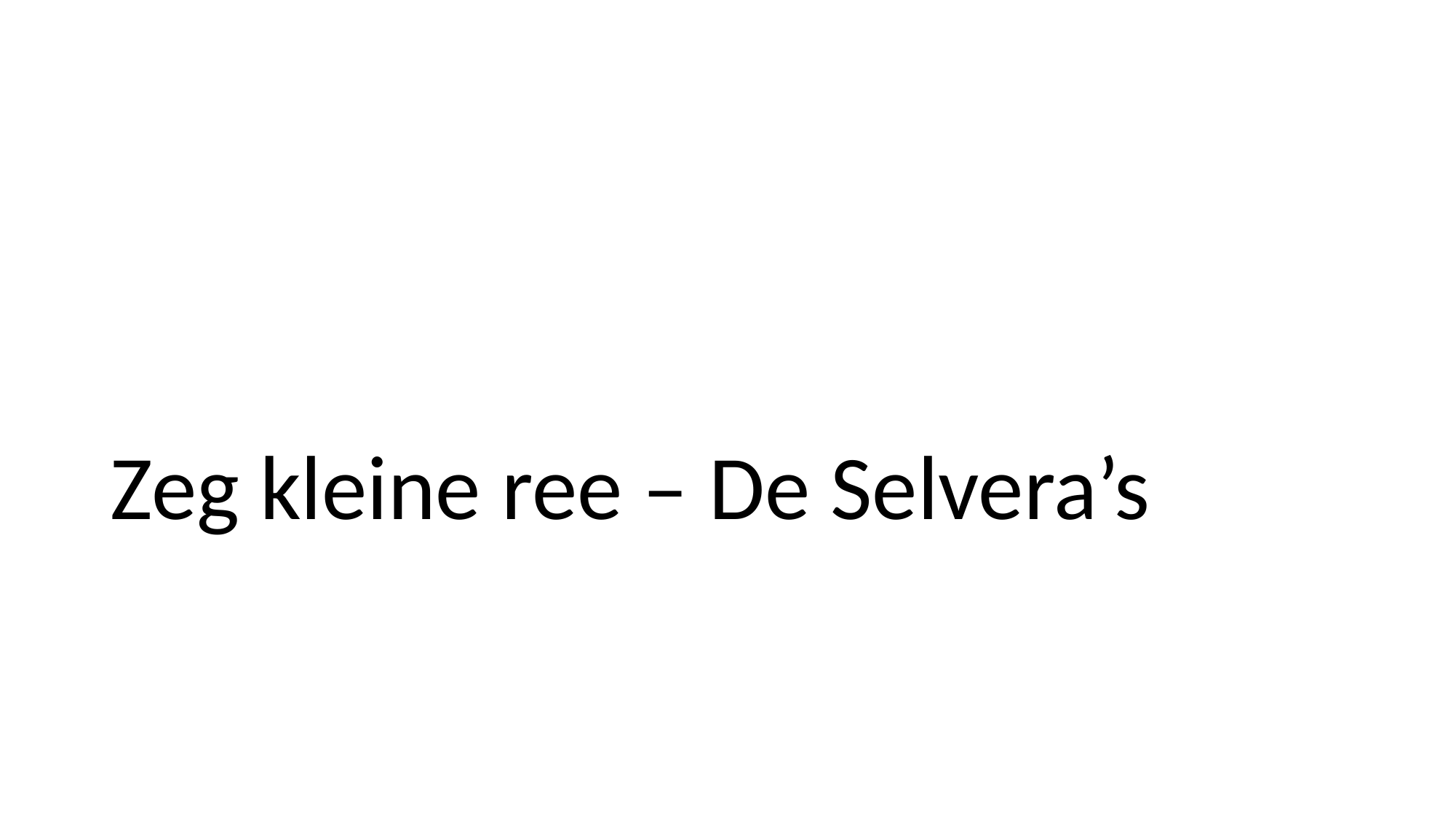

# Zeg kleine ree – De Selvera’s